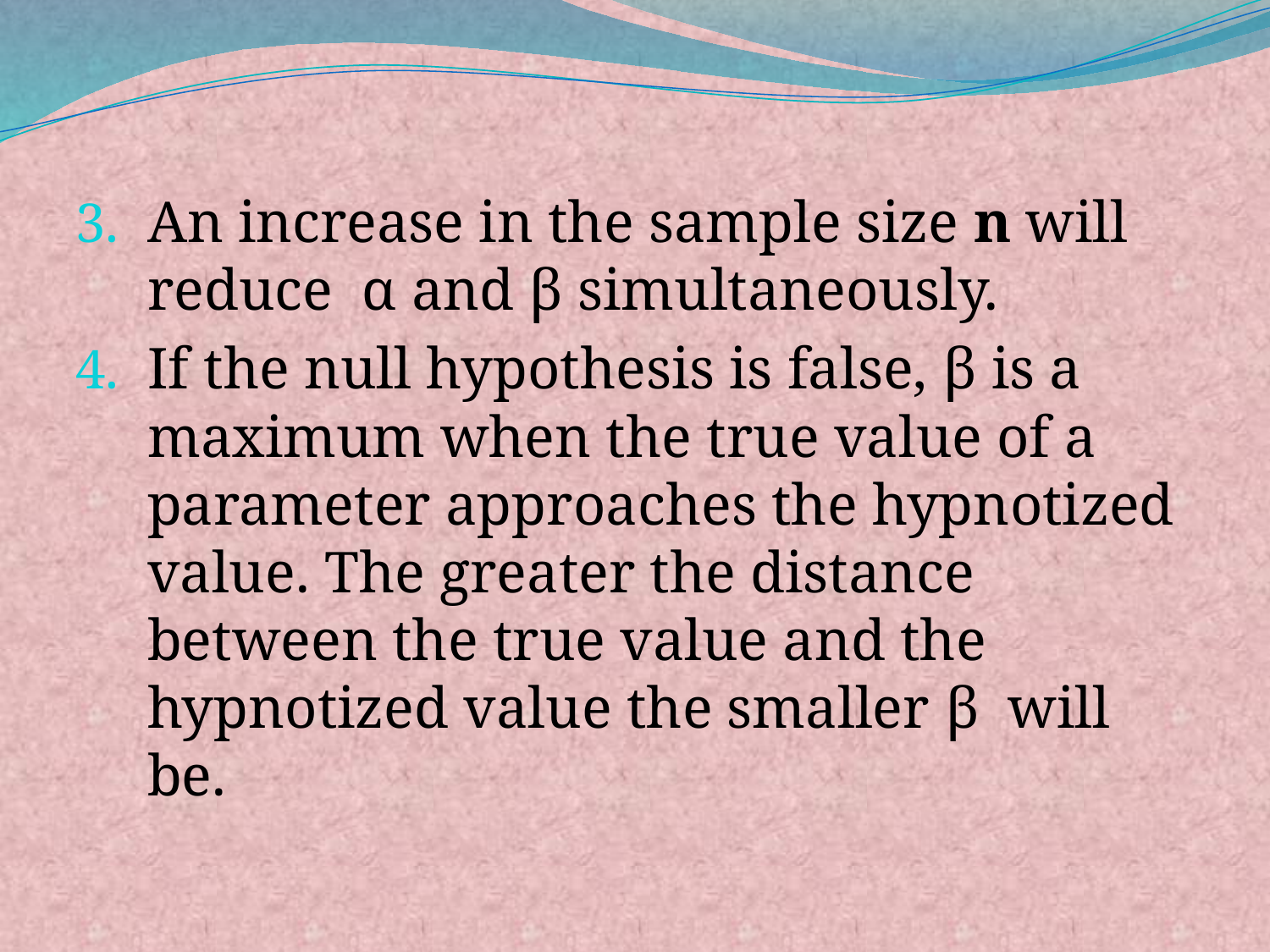

An increase in the sample size n will reduce  α and β simultaneously.
If the null hypothesis is false, β is a maximum when the true value of a parameter approaches the hypnotized value. The greater the distance between the true value and the hypnotized value the smaller β  will be.